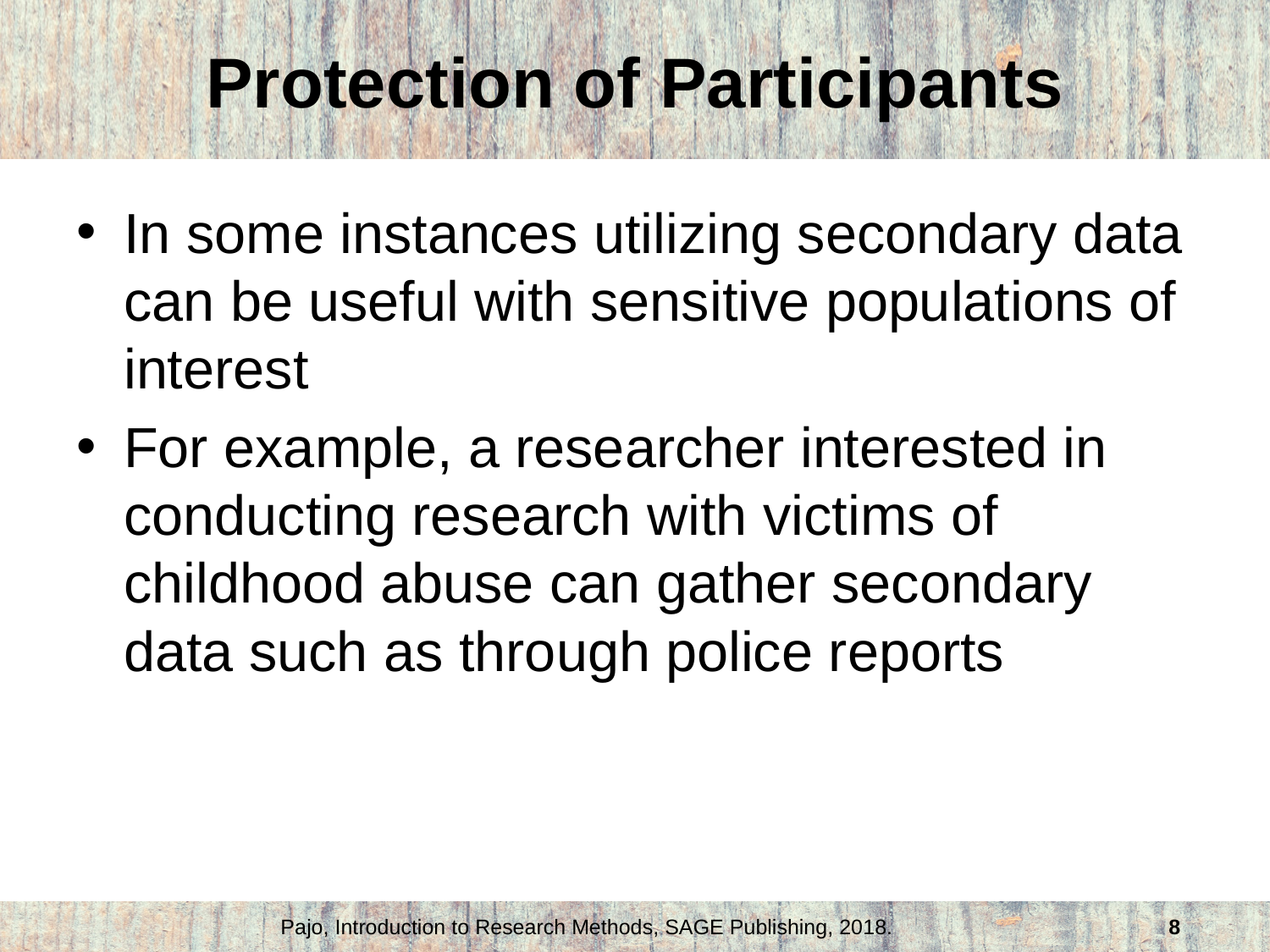

# Protection of Participants
In some instances utilizing secondary data can be useful with sensitive populations of interest
For example, a researcher interested in conducting research with victims of childhood abuse can gather secondary data such as through police reports
Pajo, Introduction to Research Methods, SAGE Publishing, 2018.
8